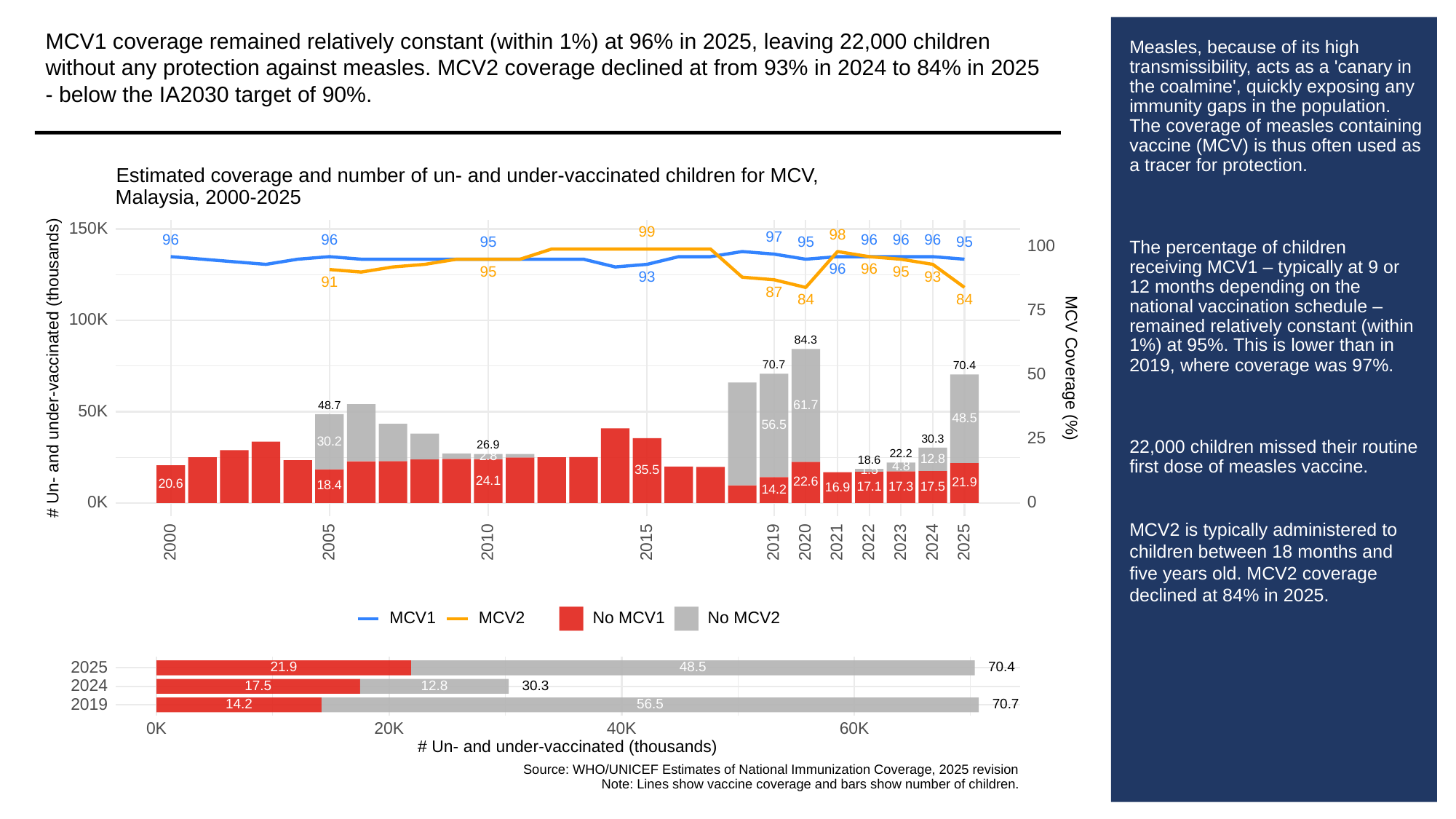

MCV1 coverage remained relatively constant (within 1%) at 96% in 2025, leaving 22,000 children without any protection against measles. MCV2 coverage declined at from 93% in 2024 to 84% in 2025 - below the IA2030 target of 90%.
# Measles, because of its high transmissibility, acts as a 'canary in the coalmine', quickly exposing any immunity gaps in the population. The coverage of measles containing vaccine (MCV) is thus often used as a tracer for protection.

The percentage of children receiving MCV1 – typically at 9 or 12 months depending on the national vaccination schedule – remained relatively constant (within 1%) at 95%. This is lower than in 2019, where coverage was 97%.

22,000 children missed their routine first dose of measles vaccine.

MCV2 is typically administered to children between 18 months and five years old. MCV2 coverage declined at 84% in 2025.

Estimated coverage and number of un- and under-vaccinated children for MCV,
Malaysia, 2000-2025

150K
99

98
97
96
96
96
96
96
95
95
95
100

96
96
95
95
93
93

91
87
84
84
75
100K

84.3

# Un- and under-vaccinated (thousands)
MCV Coverage (%)
70.7
70.4

50

61.7
48.7

50K

48.5

56.5

25

30.3
30.2

26.9

22.2

2.8

12.8
18.6

4.8

1.5
35.5

24.1

22.6
21.9
20.6
18.4
17.5
17.3
17.1
16.9

14.2
0K
0

2023
2000
2005
2010
2015
2019
2020
2021
2022
2024
2025

MCV1
MCV2
No MCV1
No MCV2

2025
21.9
48.5
70.4

2024
30.3
17.5
12.8

2019
56.5
70.7
14.2

0K
20K
40K
60K
# Un- and under-vaccinated (thousands)
Source: WHO/UNICEF Estimates of National Immunization Coverage, 2025 revision
Note: Lines show vaccine coverage and bars show number of children.